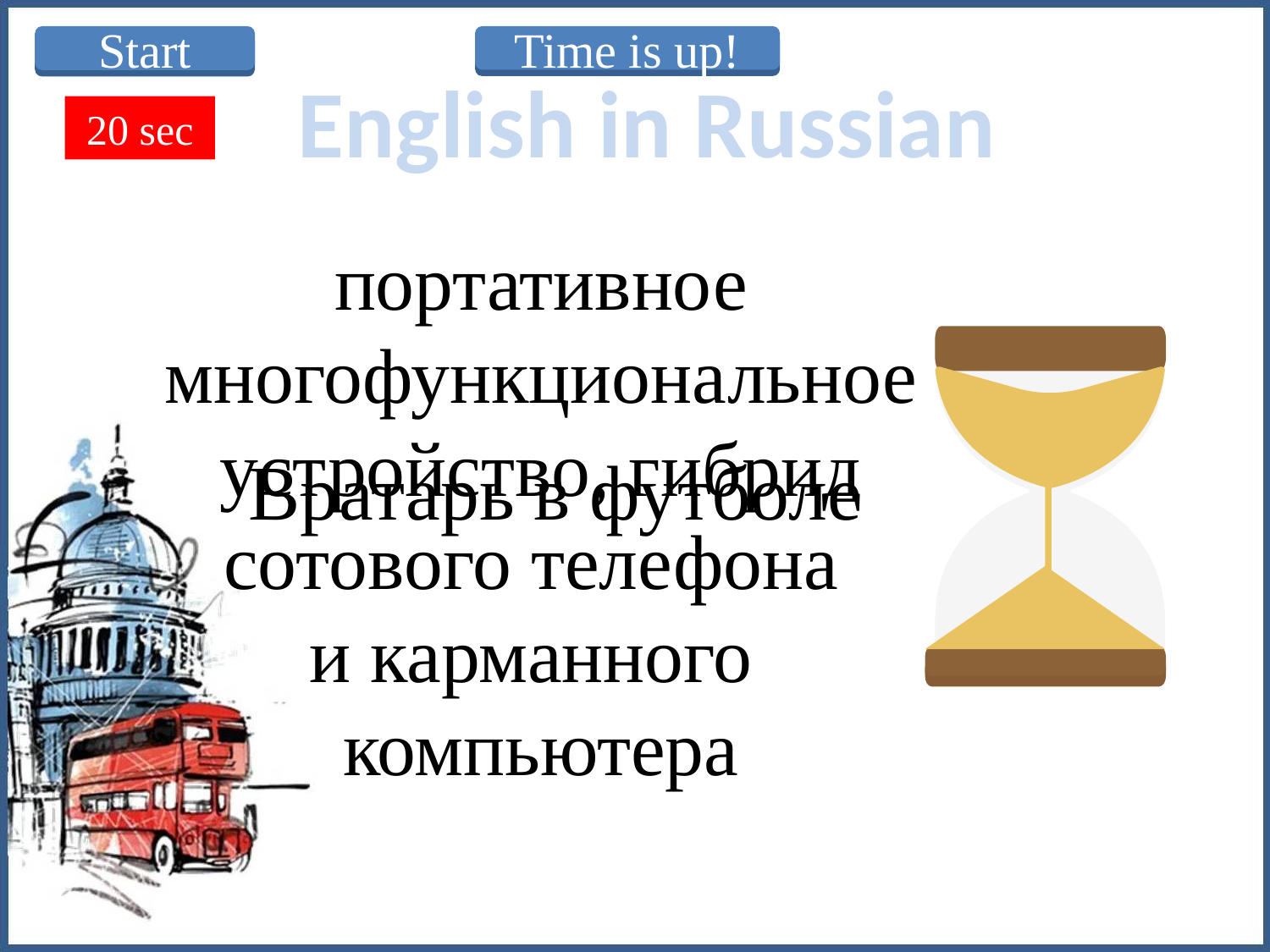

Start

Time is up!

English in Russian
20 sec
портативное многофункциональное устройство, гибрид сотового телефона
и карманного
компьютера

Вратарь в футболе